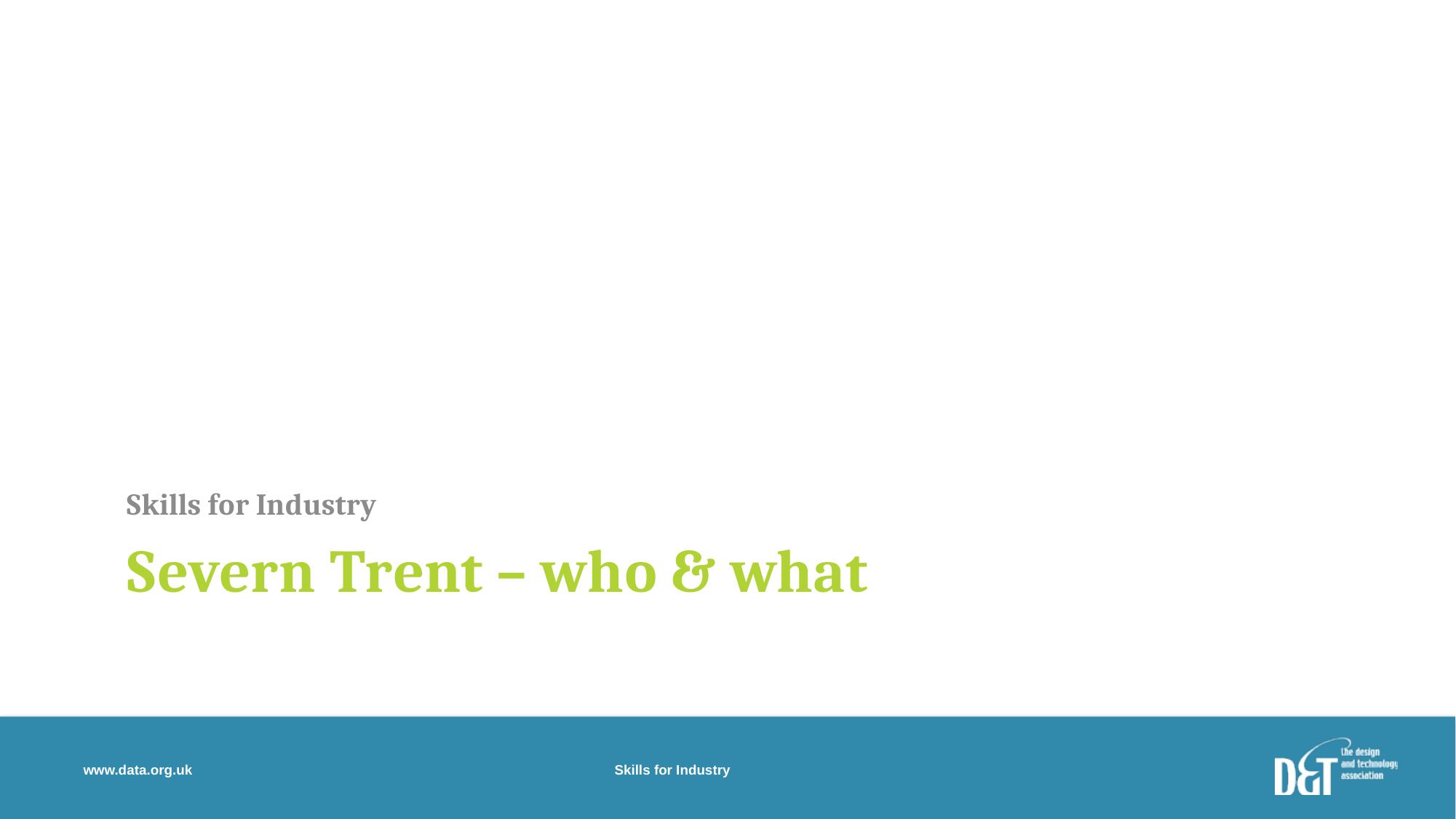

Skills for Industry
# Severn Trent – who & what